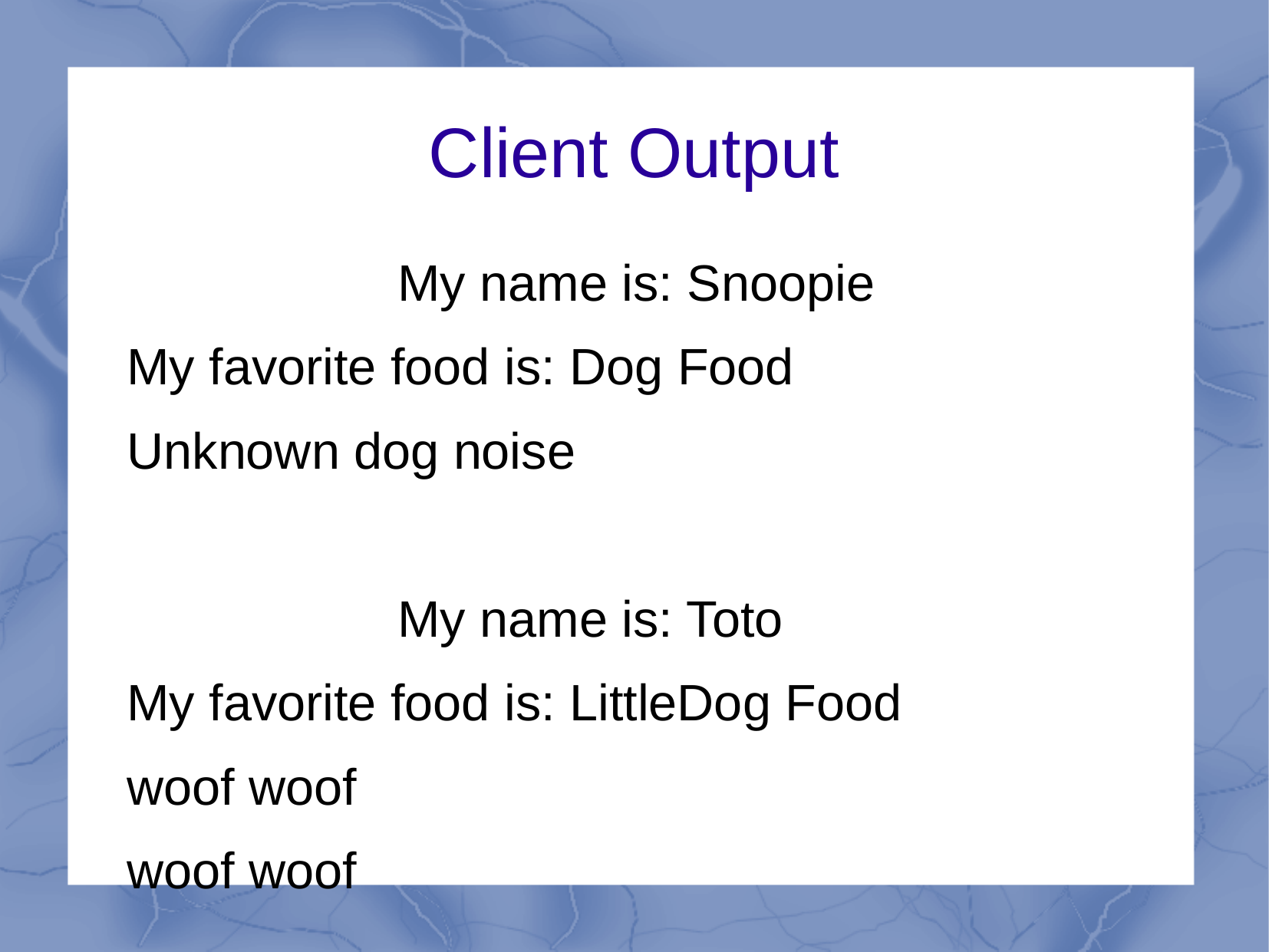

Client Output
 			My name is: Snoopie
My favorite food is: Dog Food
Unknown dog noise

 			My name is: Toto
My favorite food is: LittleDog Food
woof woof
woof woof